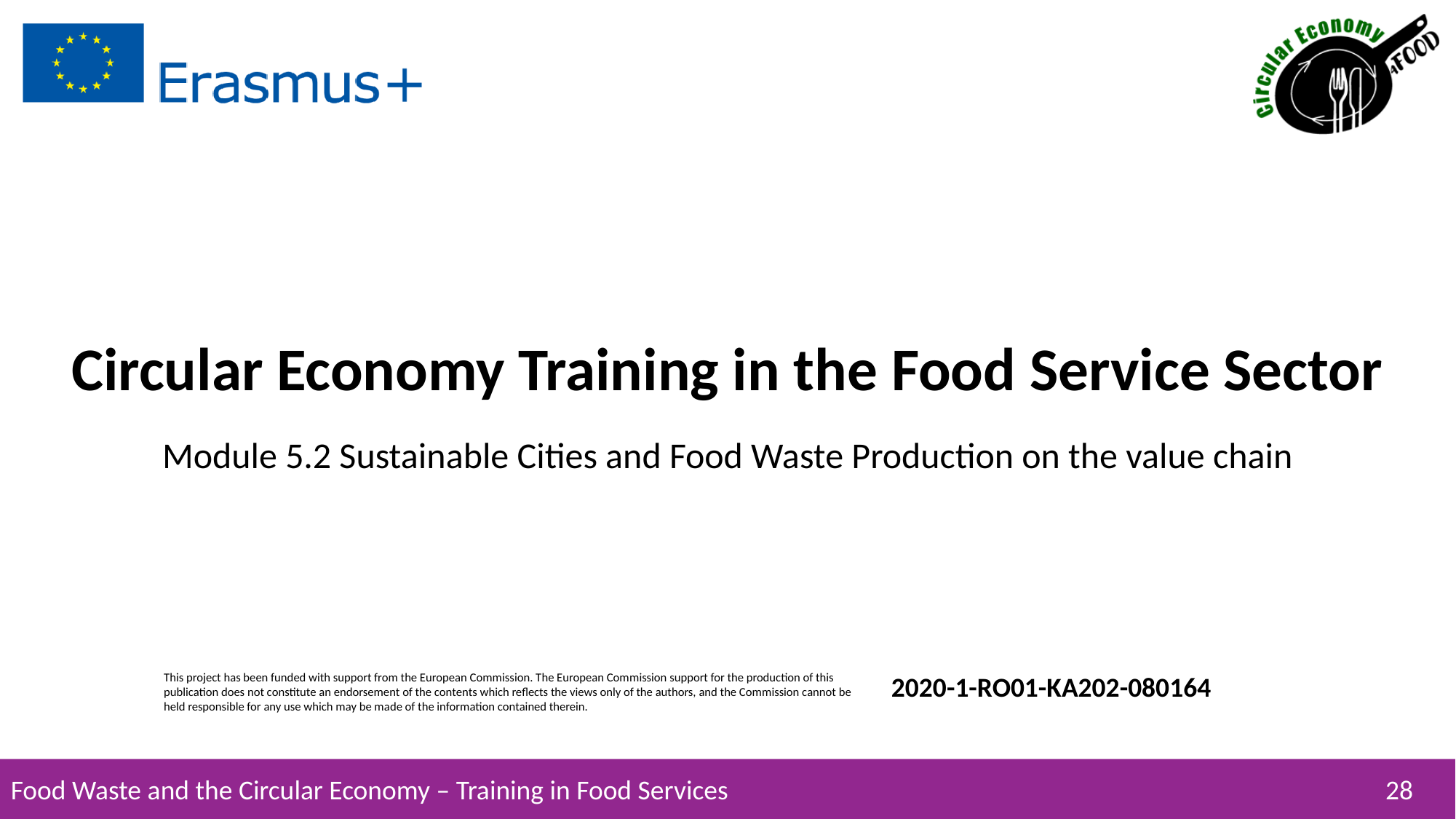

# Circular Economy Training in the Food Service Sector
Module 5.2 Sustainable Cities and Food Waste Production on the value chain